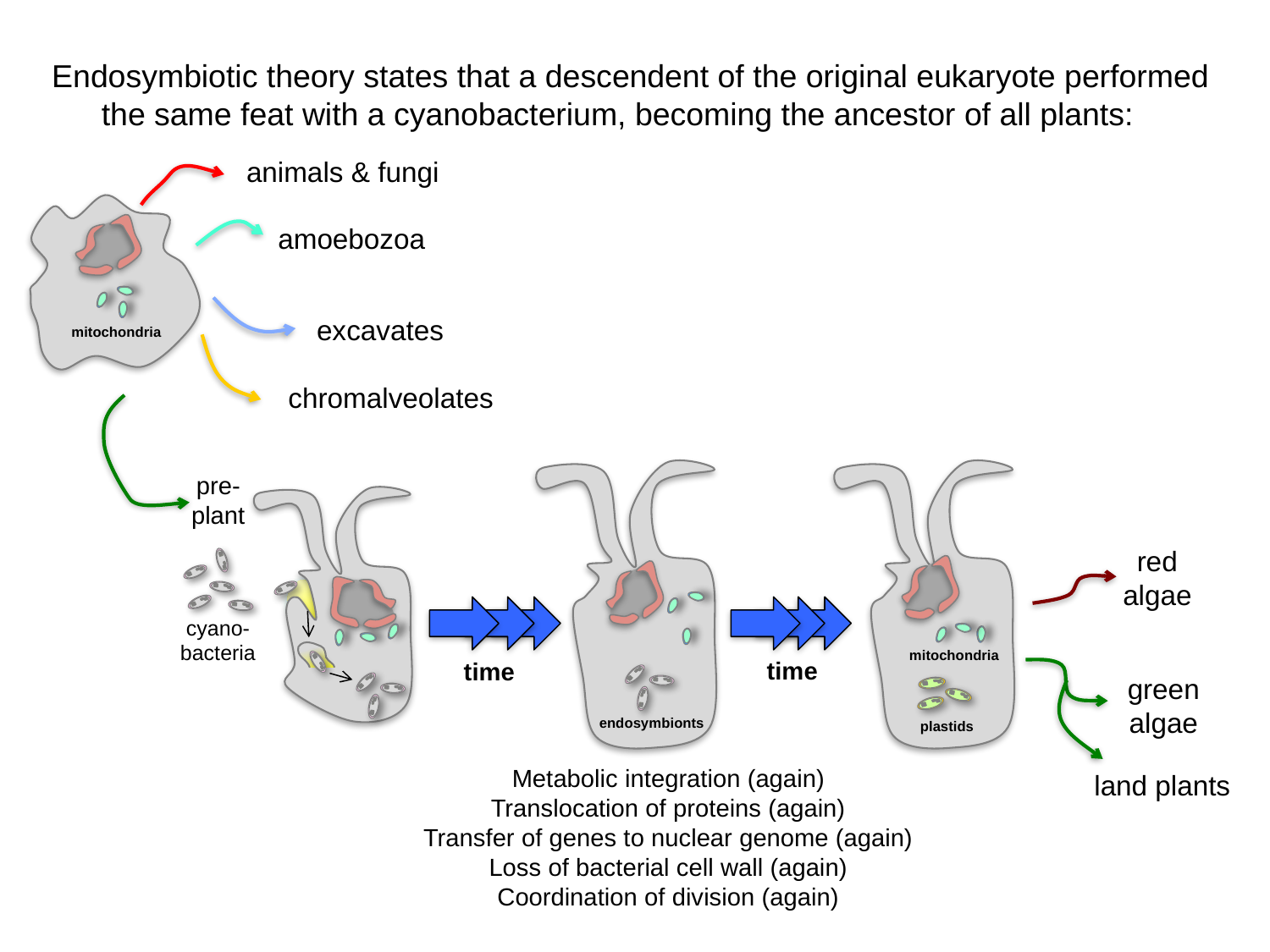

Endosymbiotic theory states that a descendent of the original eukaryote performed the same feat with a cyanobacterium, becoming the ancestor of all plants:
animals & fungi

amoebozoa

excavates
mitochondria

chromalveolates

pre-plant

red algae

cyano-bacteria

mitochondria
time
time

green algae

endosymbionts
plastids
Metabolic integration (again)
Translocation of proteins (again)
Transfer of genes to nuclear genome (again)
Loss of bacterial cell wall (again)
Coordination of division (again)
land plants